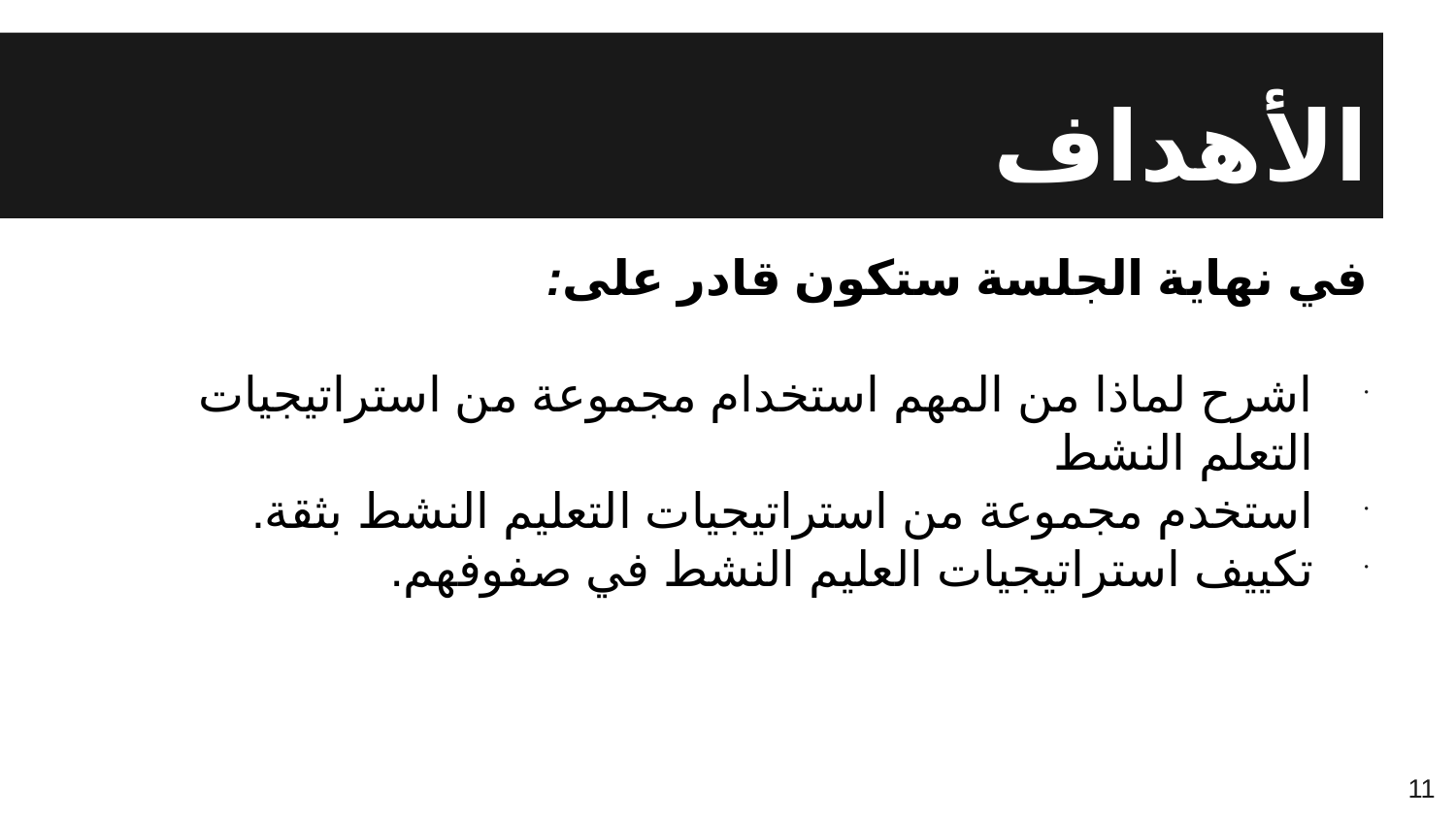

# الأهداف
في نهاية الجلسة ستكون قادر على:

اشرح لماذا من المهم استخدام مجموعة من استراتيجيات التعلم النشط
استخدم مجموعة من استراتيجيات التعليم النشط بثقة.
تكييف استراتيجيات العليم النشط في صفوفهم.

11